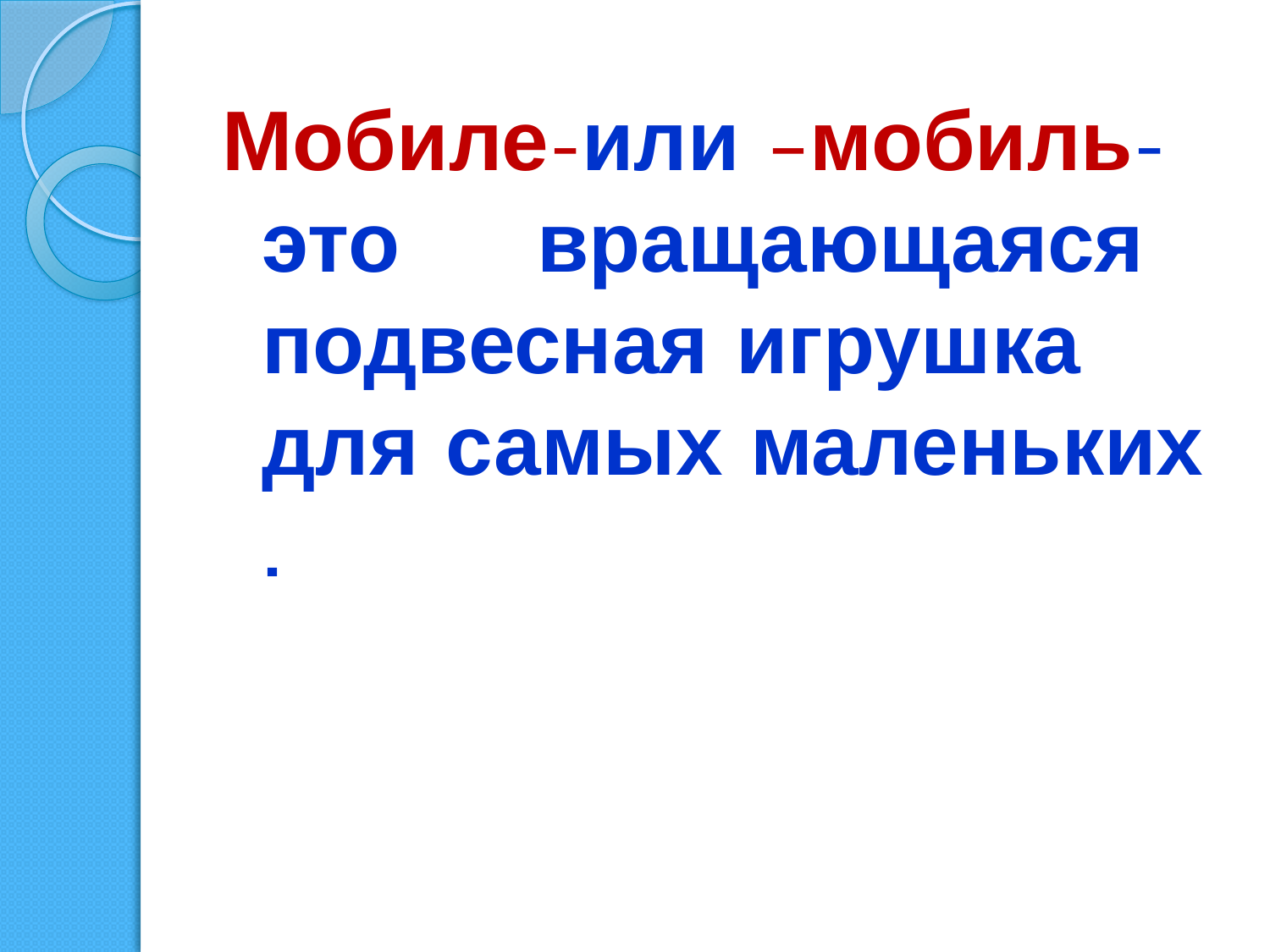

Мобиле-или –мобиль- это     вращающаяся подвесная игрушка для самых маленьких .